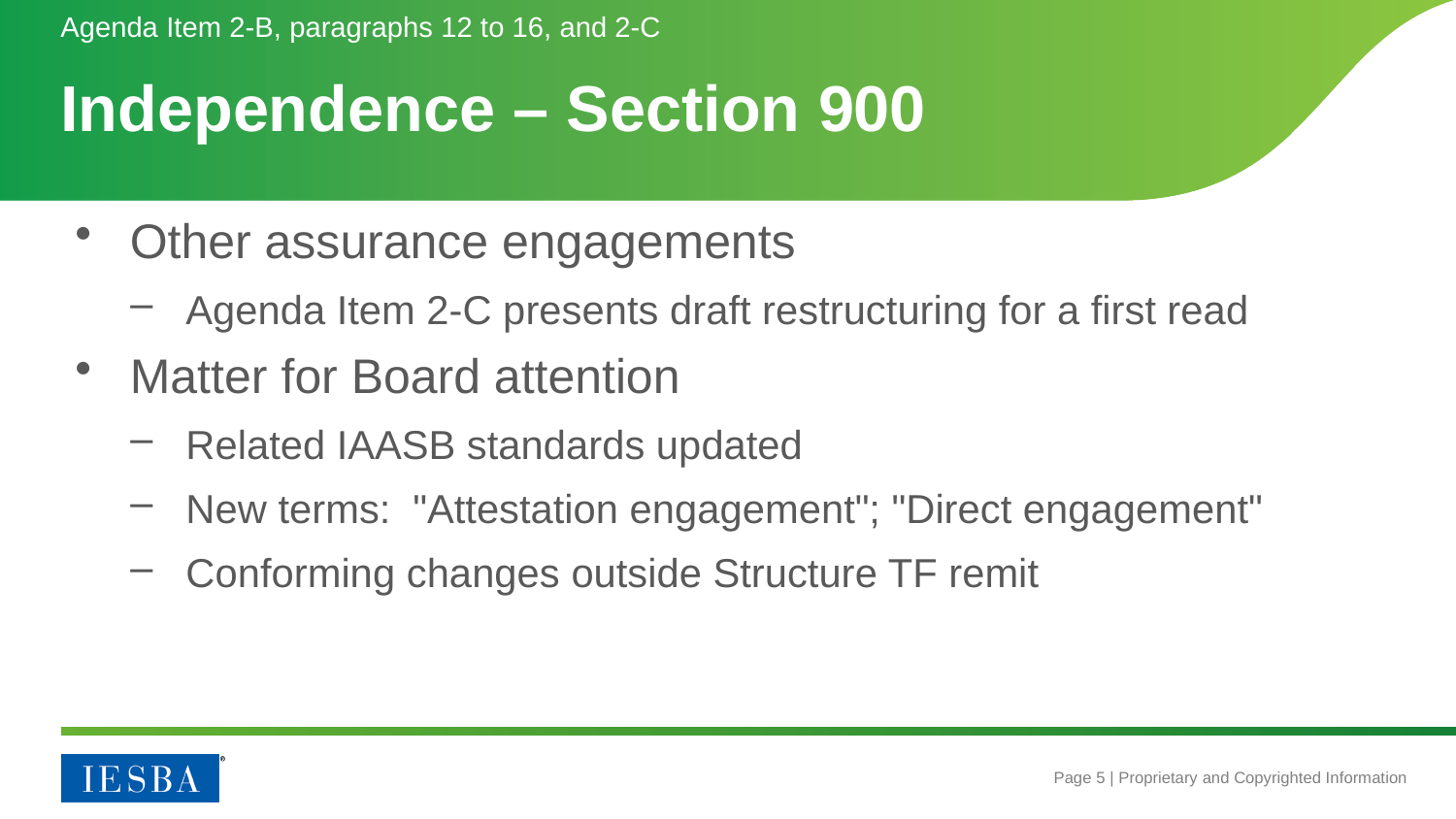

Agenda Item 2-B, paragraphs 12 to 16, and 2-C

# Independence – Section 900
Other assurance engagements
Agenda Item 2-C presents draft restructuring for a first read
Matter for Board attention
Related IAASB standards updated
New terms:  "Attestation engagement"; "Direct engagement"
Conforming changes outside Structure TF remit